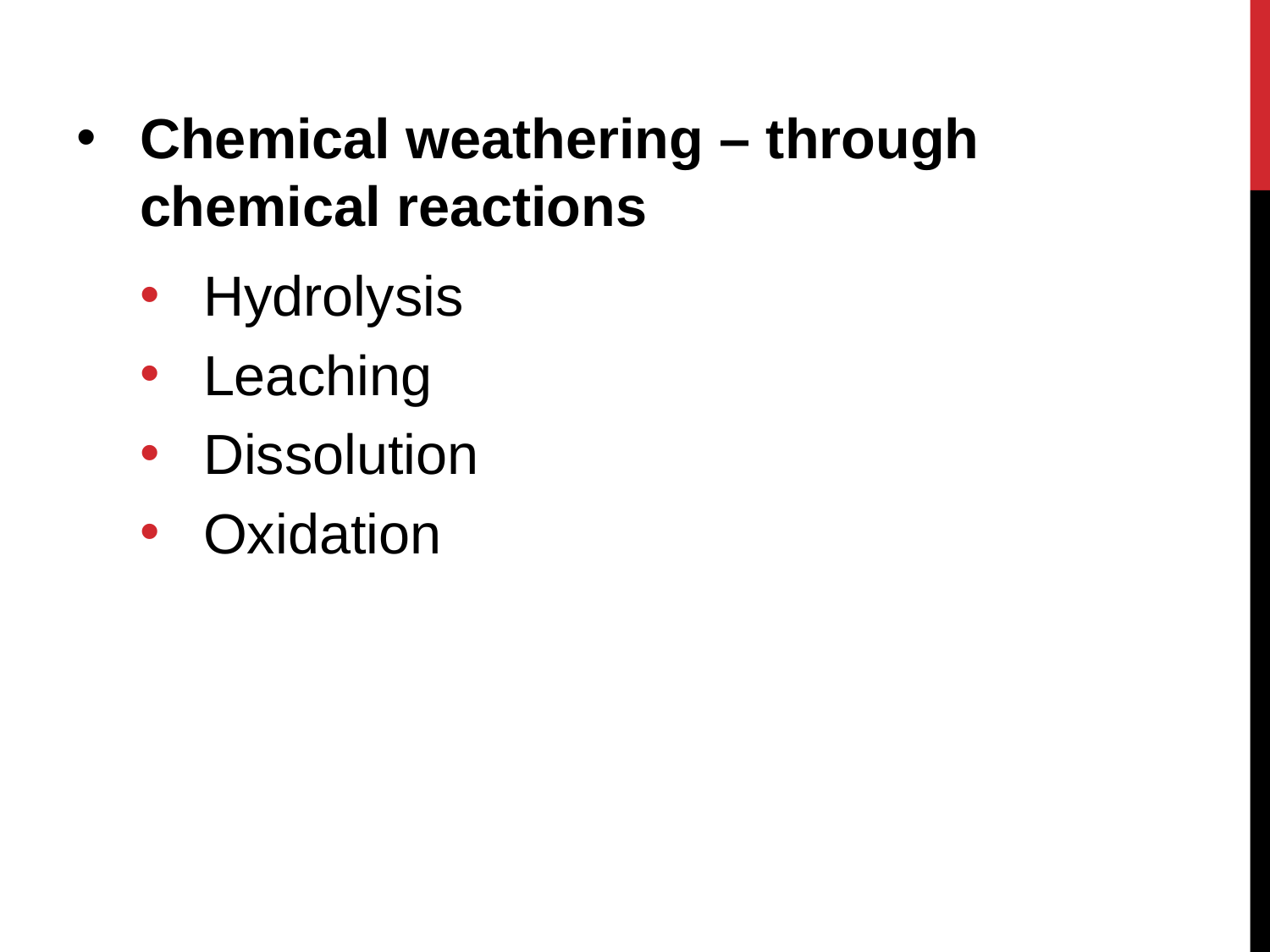

Chemical weathering – through chemical reactions
Hydrolysis
Leaching
Dissolution
Oxidation